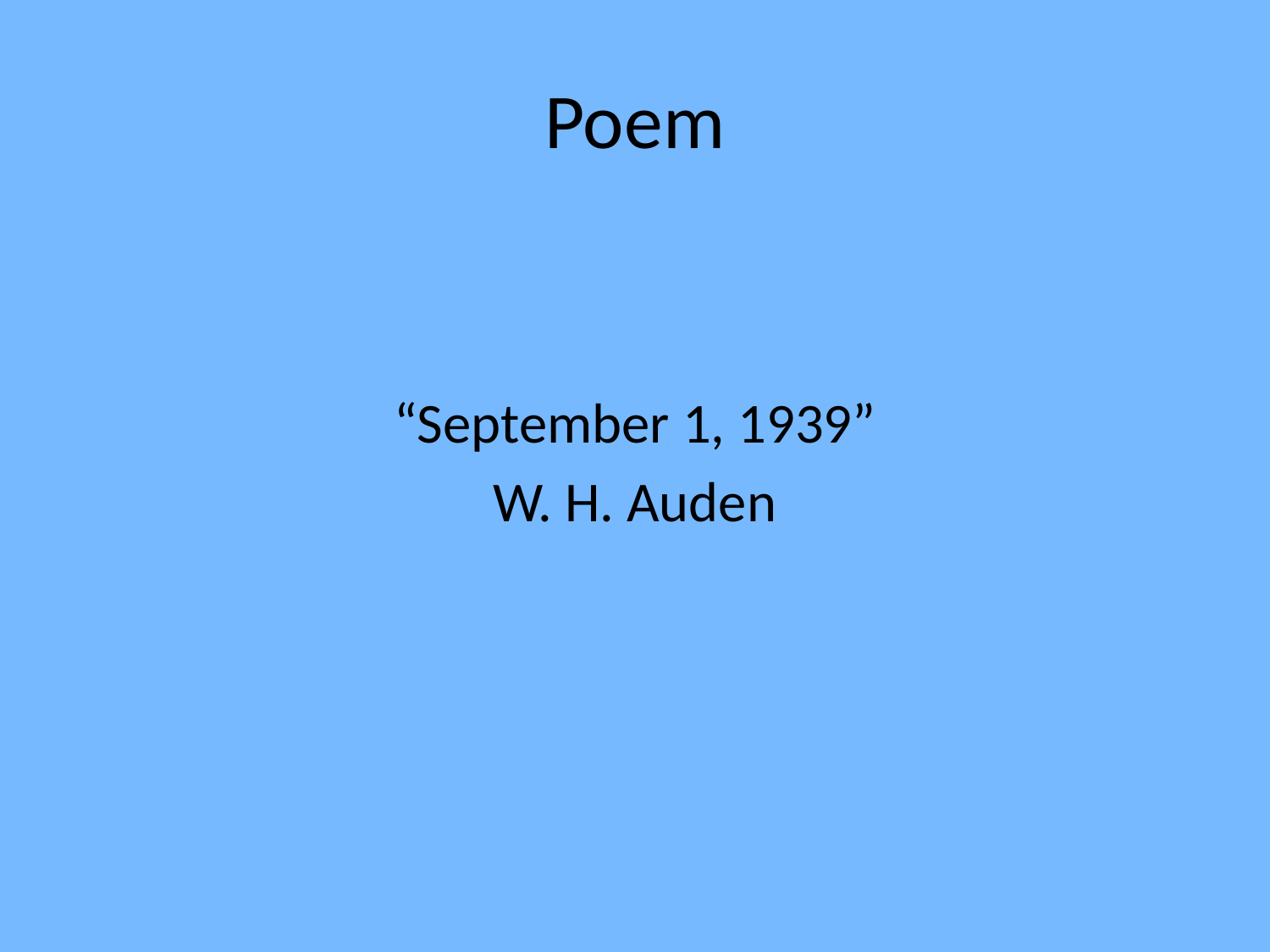

# Poem

“September 1, 1939”
W. H. Auden